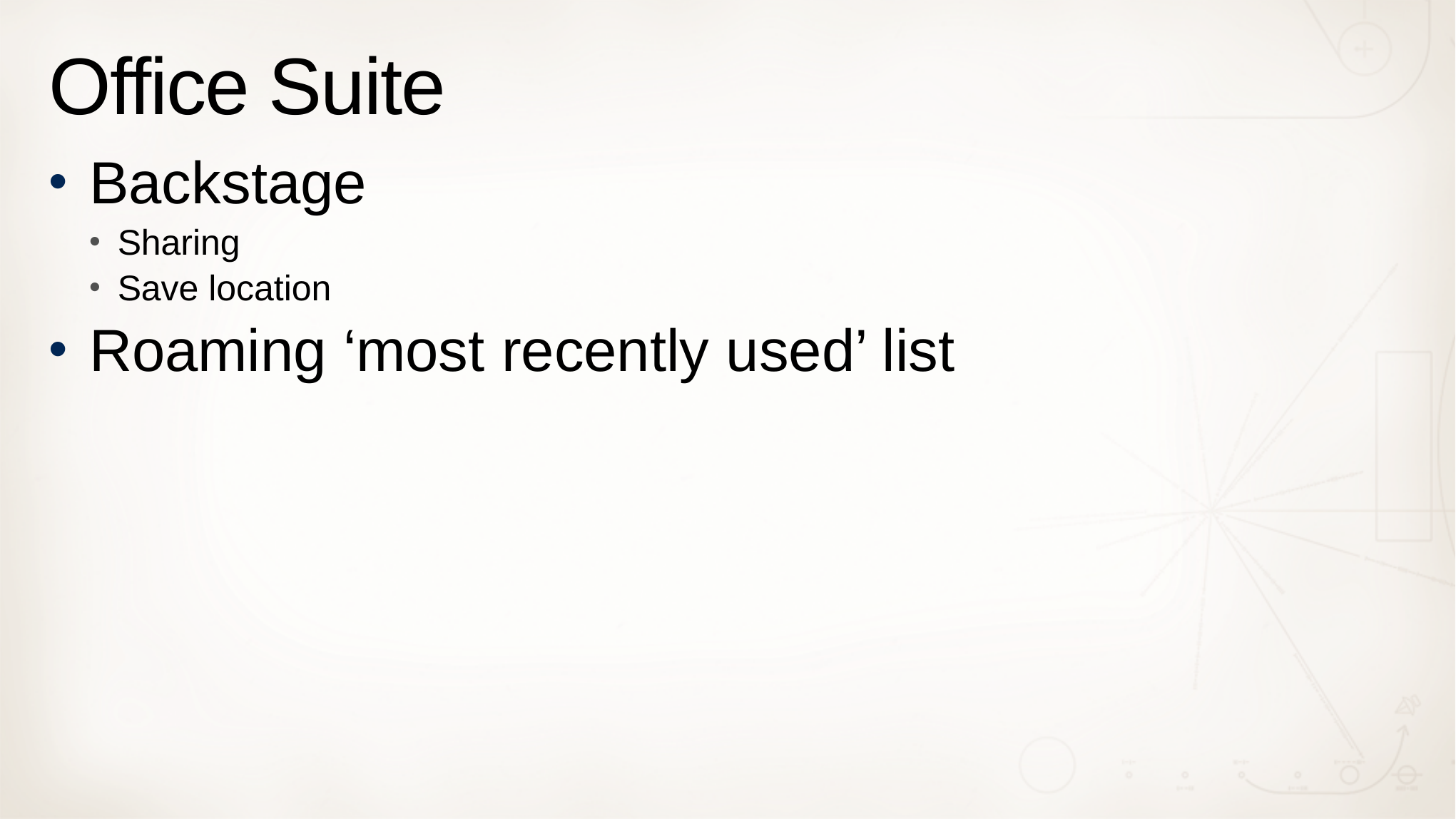

# Office Suite
Backstage
Sharing
Save location
Roaming ‘most recently used’ list